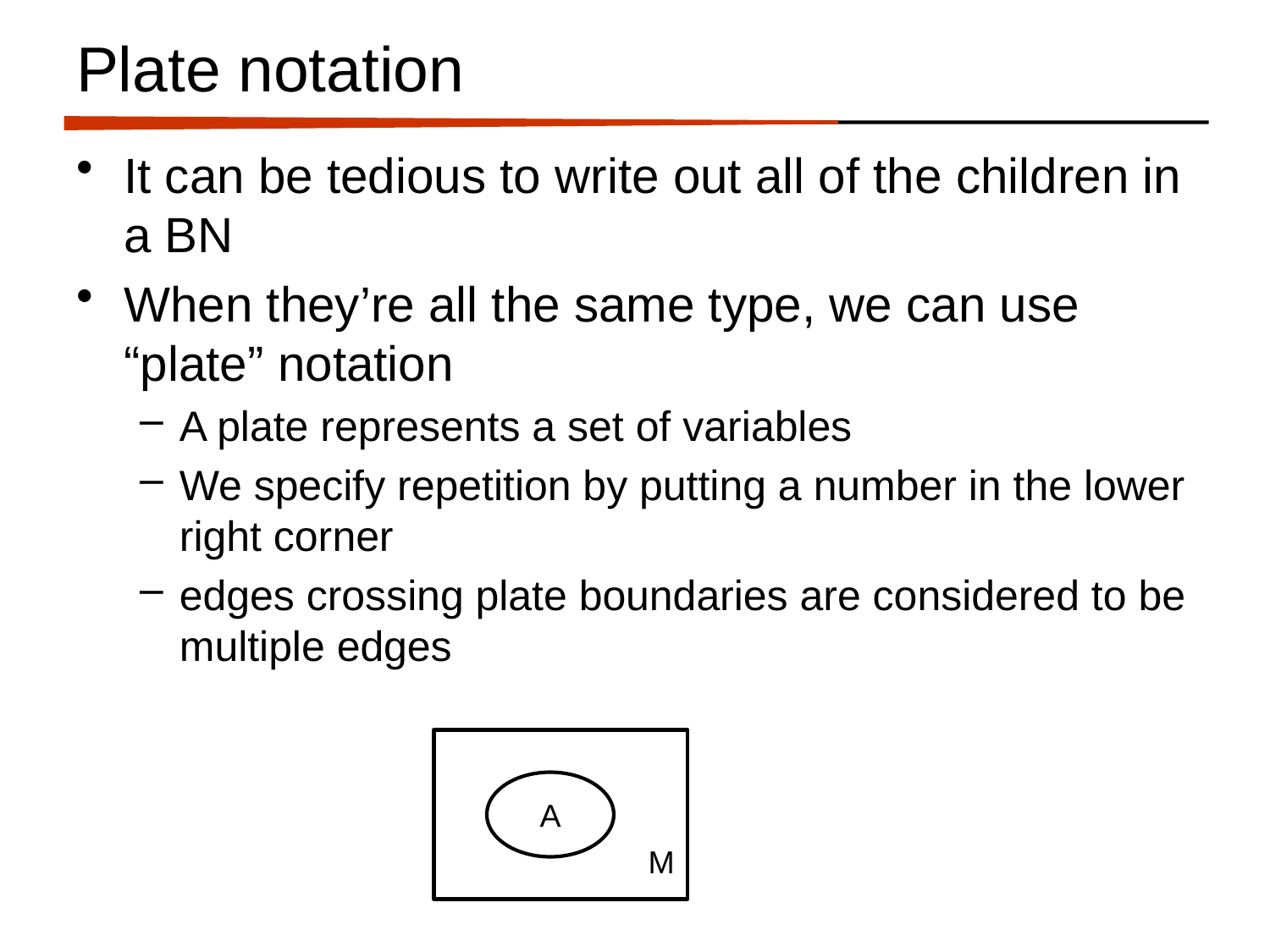

# Plate notation
It can be tedious to write out all of the children in a BN
When they’re all the same type, we can use “plate” notation
A plate represents a set of variables
We specify repetition by putting a number in the lower right corner
edges crossing plate boundaries are considered to be multiple edges

A
M